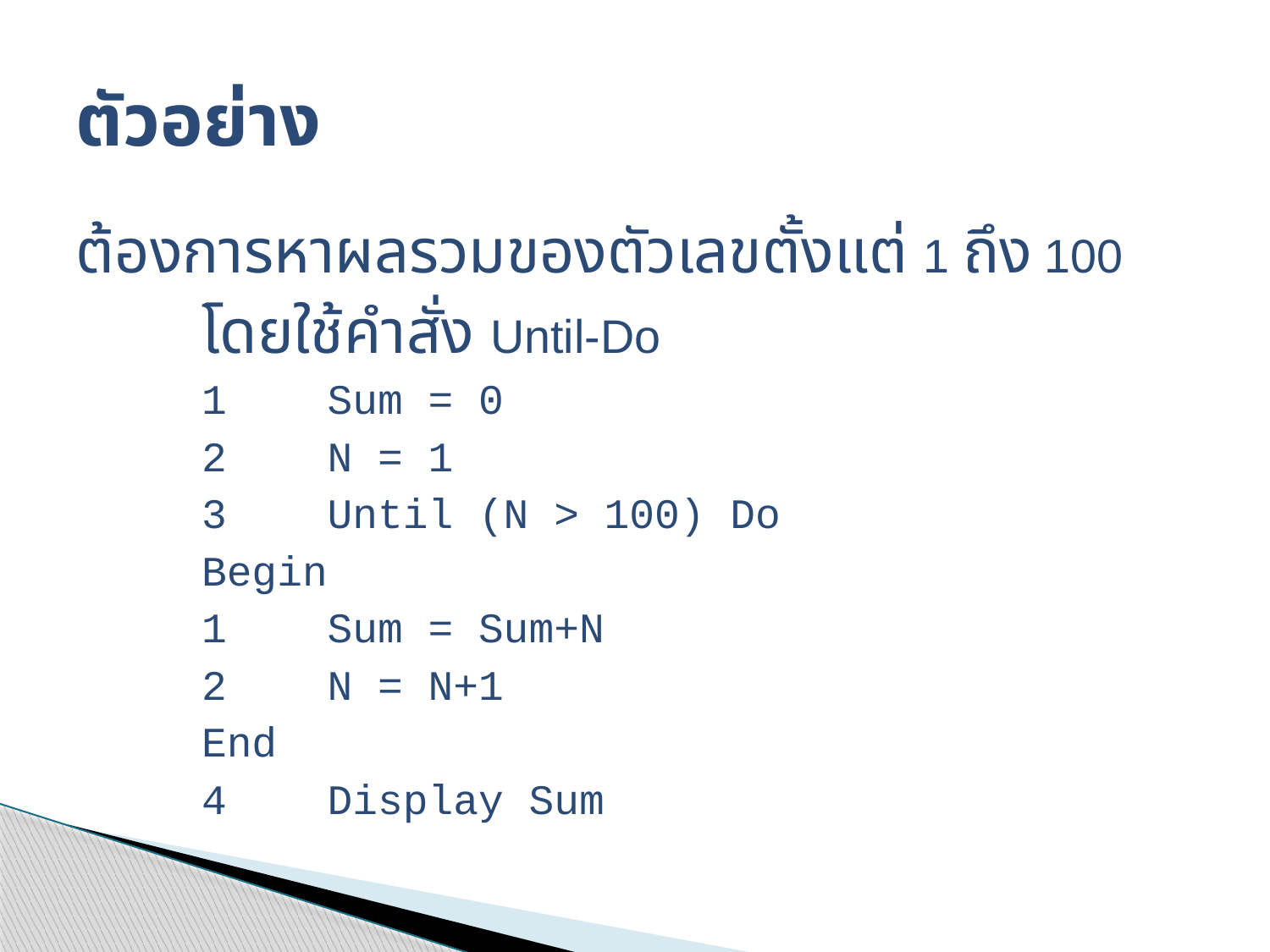

# ตัวอย่าง
ต้องการหาผลรวมของตัวเลขตั้งแต่ 1 ถึง 100
	โดยใช้คำสั่ง Until-Do
	1	Sum = 0
	2	N = 1
	3	Until (N > 100) Do
		Begin
		1	Sum = Sum+N
		2	N = N+1
		End
	4	Display Sum